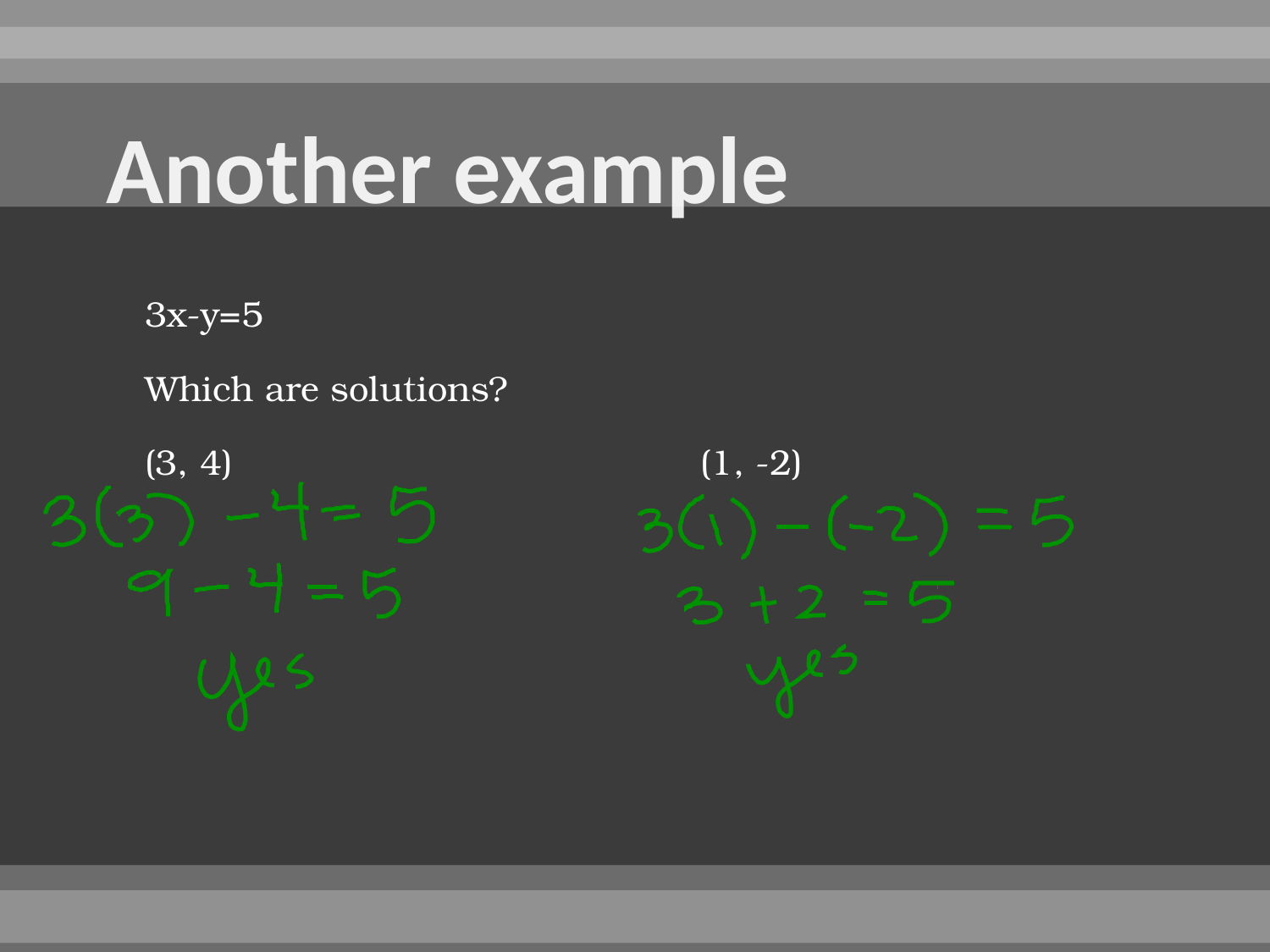

# Another example
3x-y=5
Which are solutions?
(3, 4)				(1, -2)